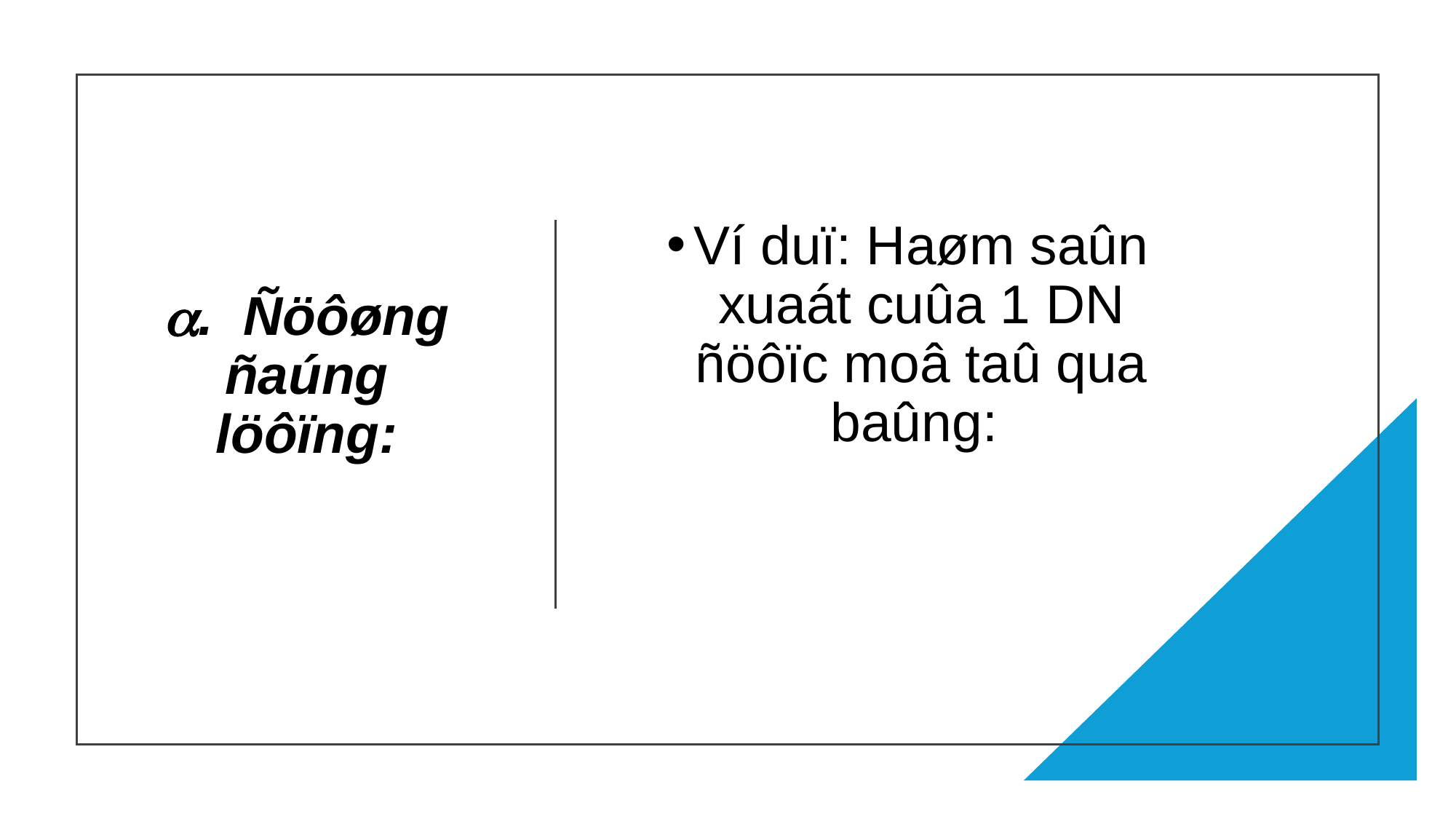

# α.  Ñöôøng ñaúng löôïng:
Ví duï: Haøm saûn xuaát cuûa 1 DN ñöôïc moâ taû qua baûng: